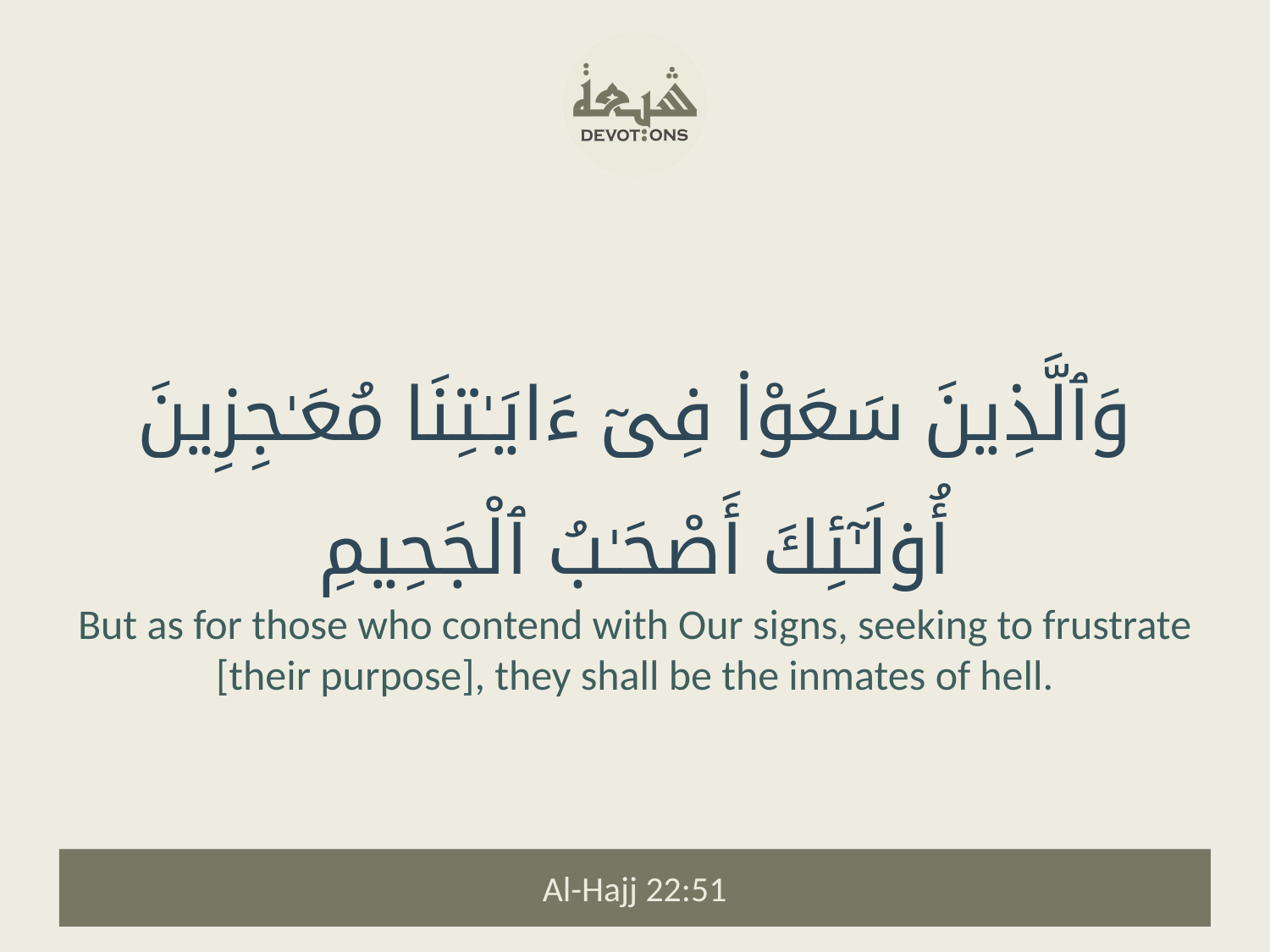

وَٱلَّذِينَ سَعَوْا۟ فِىٓ ءَايَـٰتِنَا مُعَـٰجِزِينَ أُو۟لَـٰٓئِكَ أَصْحَـٰبُ ٱلْجَحِيمِ
But as for those who contend with Our signs, seeking to frustrate [their purpose], they shall be the inmates of hell.
Al-Hajj 22:51